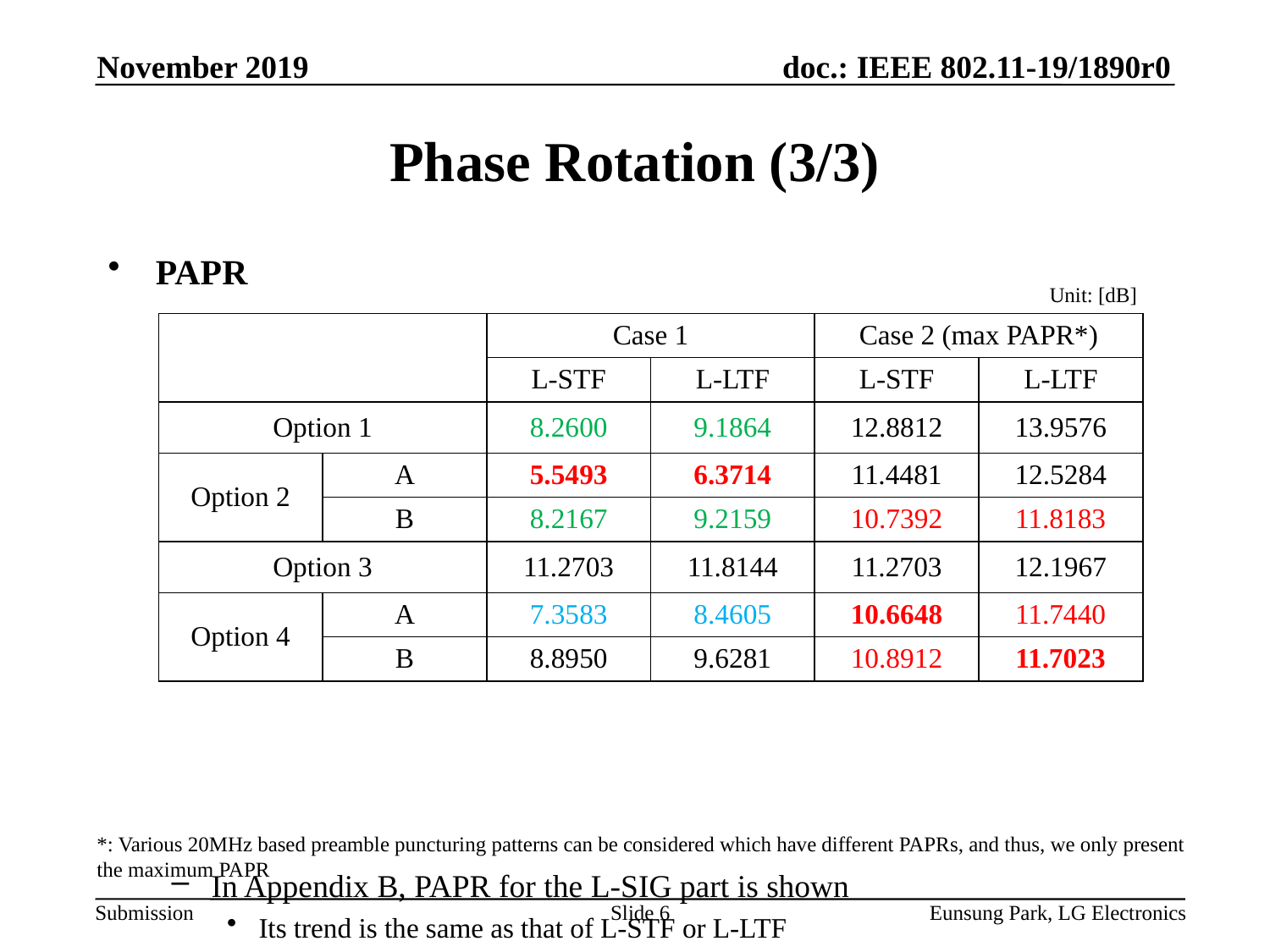

November 2019
# Phase Rotation (3/3)
PAPR

In Appendix B, PAPR for the L-SIG part is shown
Its trend is the same as that of L-STF or L-LTF
Unit: [dB]
|  |  | Case 1 |  | Case 2 (max PAPR\*) |  |
| --- | --- | --- | --- | --- | --- |
|  |  | L-STF | L-LTF | L-STF | L-LTF |
| Option 1 |  | 8.2600 | 9.1864 | 12.8812 | 13.9576 |
| Option 2 | A | 5.5493 | 6.3714 | 11.4481 | 12.5284 |
|  | B | 8.2167 | 9.2159 | 10.7392 | 11.8183 |
| Option 3 |  | 11.2703 | 11.8144 | 11.2703 | 12.1967 |
| Option 4 | A | 7.3583 | 8.4605 | 10.6648 | 11.7440 |
|  | B | 8.8950 | 9.6281 | 10.8912 | 11.7023 |
*: Various 20MHz based preamble puncturing patterns can be considered which have different PAPRs, and thus, we only present the maximum PAPR
Slide 6
Eunsung Park, LG Electronics